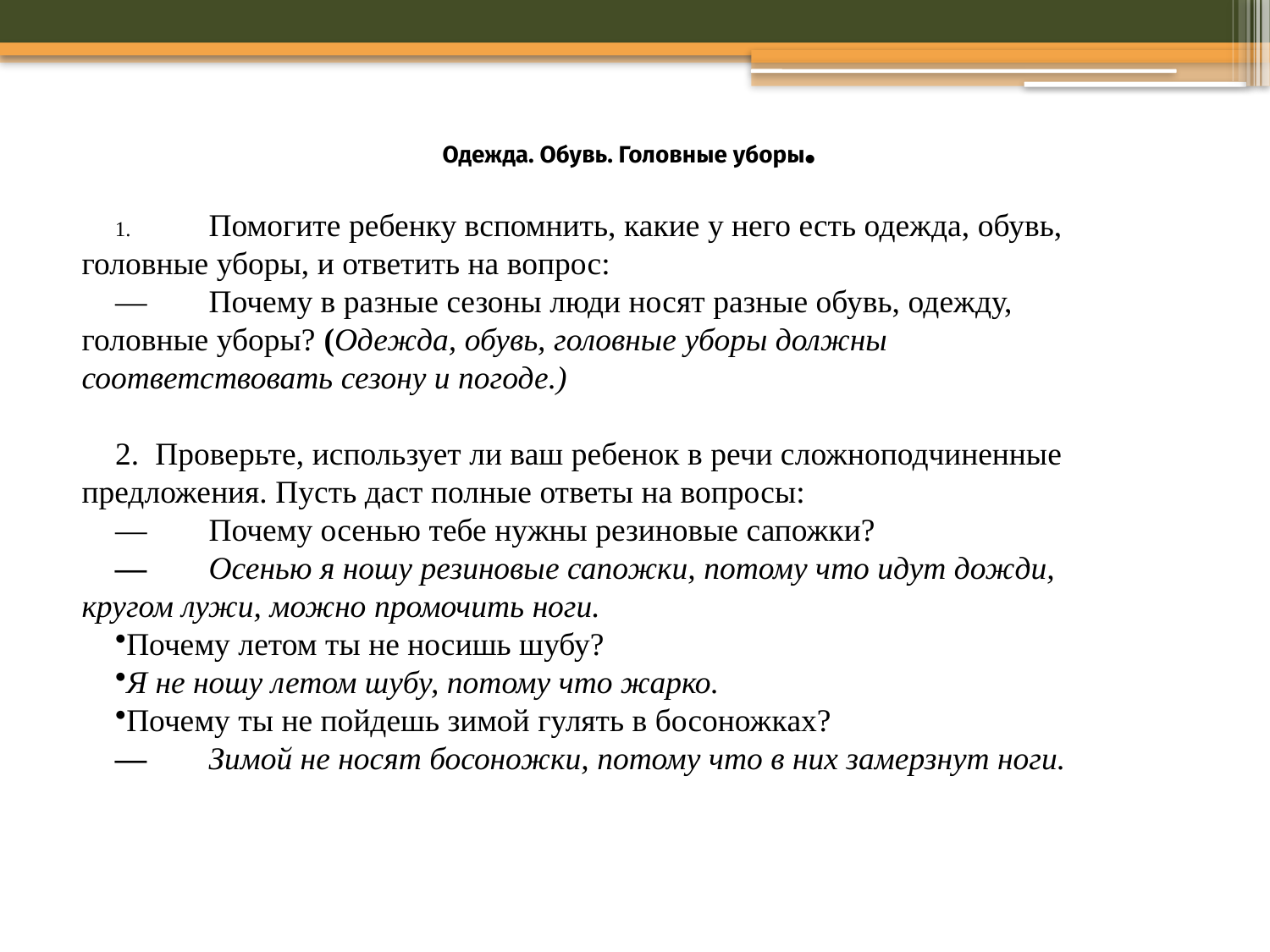

# Одежда. Обувь. Головные уборы.
1.	Помогите ребенку вспомнить, какие у него есть одежда, обувь, головные уборы, и ответить на вопрос:
—	Почему в разные сезоны люди носят разные обувь, одежду, головные уборы? (Одежда, обувь, головные уборы должны соответствовать сезону и погоде.)

2.  Проверьте, использует ли ваш ребенок в речи сложноподчиненные предложения. Пусть даст полные ответы на вопросы:
—	Почему осенью тебе нужны резиновые сапожки?
—	Осенью я ношу резиновые сапожки, потому что идут дожди, кругом лужи, можно промочить ноги.
Почему летом ты не носишь шубу?
Я не ношу летом шубу, потому что жарко.
Почему ты не пойдешь зимой гулять в босоножках?
—	Зимой не носят босоножки, потому что в них замерзнут ноги.